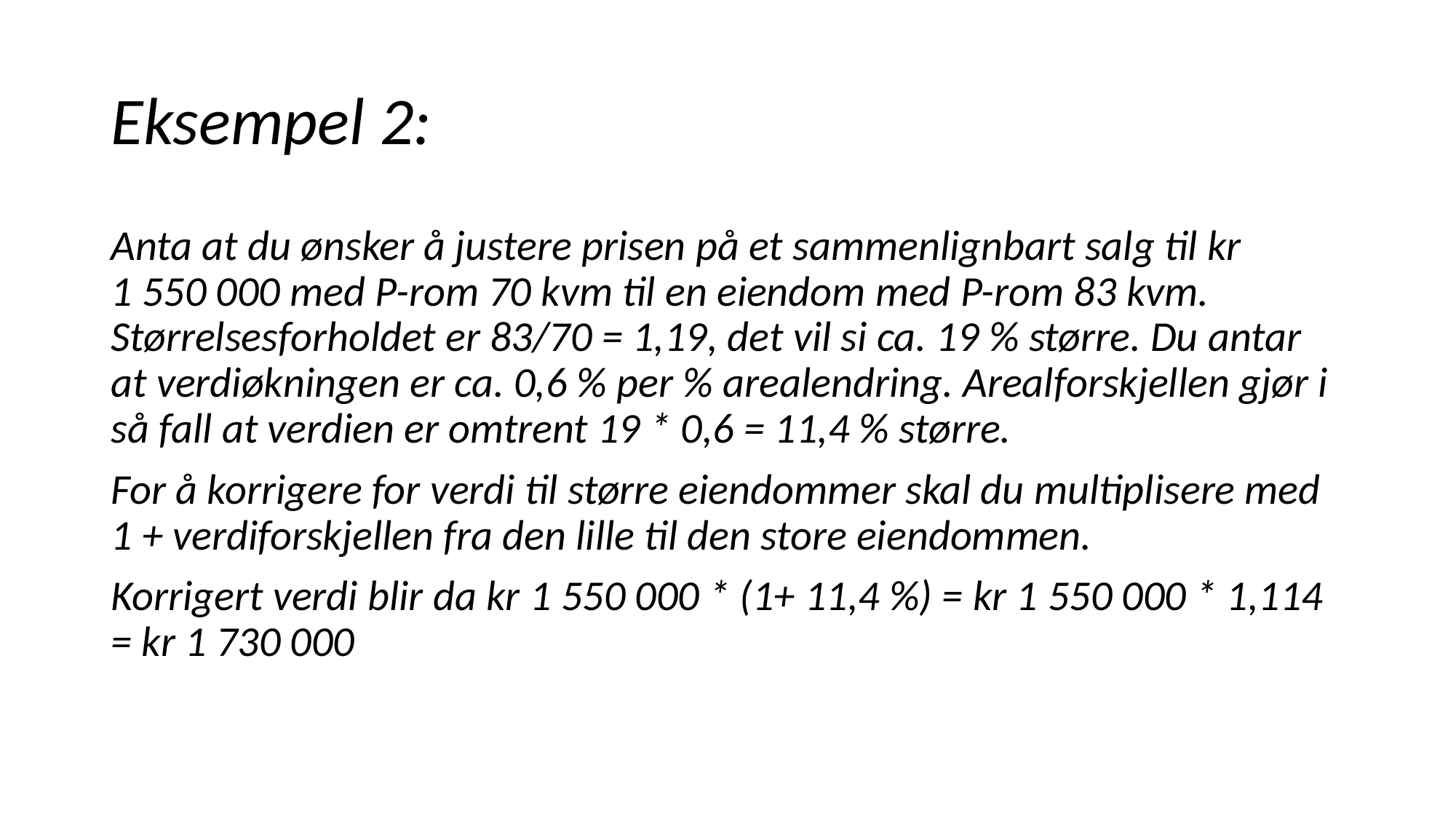

# Eksempel 2:
Anta at du ønsker å justere prisen på et sammenlignbart salg til kr 1 550 000 med P-rom 70 kvm til en eiendom med P-rom 83 kvm. Størrelsesforholdet er 83/70 = 1,19, det vil si ca. 19 % større. Du antar at verdiøkningen er ca. 0,6 % per % arealendring. Arealforskjellen gjør i så fall at verdien er omtrent 19 * 0,6 = 11,4 % større.
For å korrigere for verdi til større eiendommer skal du multiplisere med 1 + verdiforskjellen fra den lille til den store eiendommen.
Korrigert verdi blir da kr 1 550 000 * (1+ 11,4 %) = kr 1 550 000 * 1,114 = kr 1 730 000